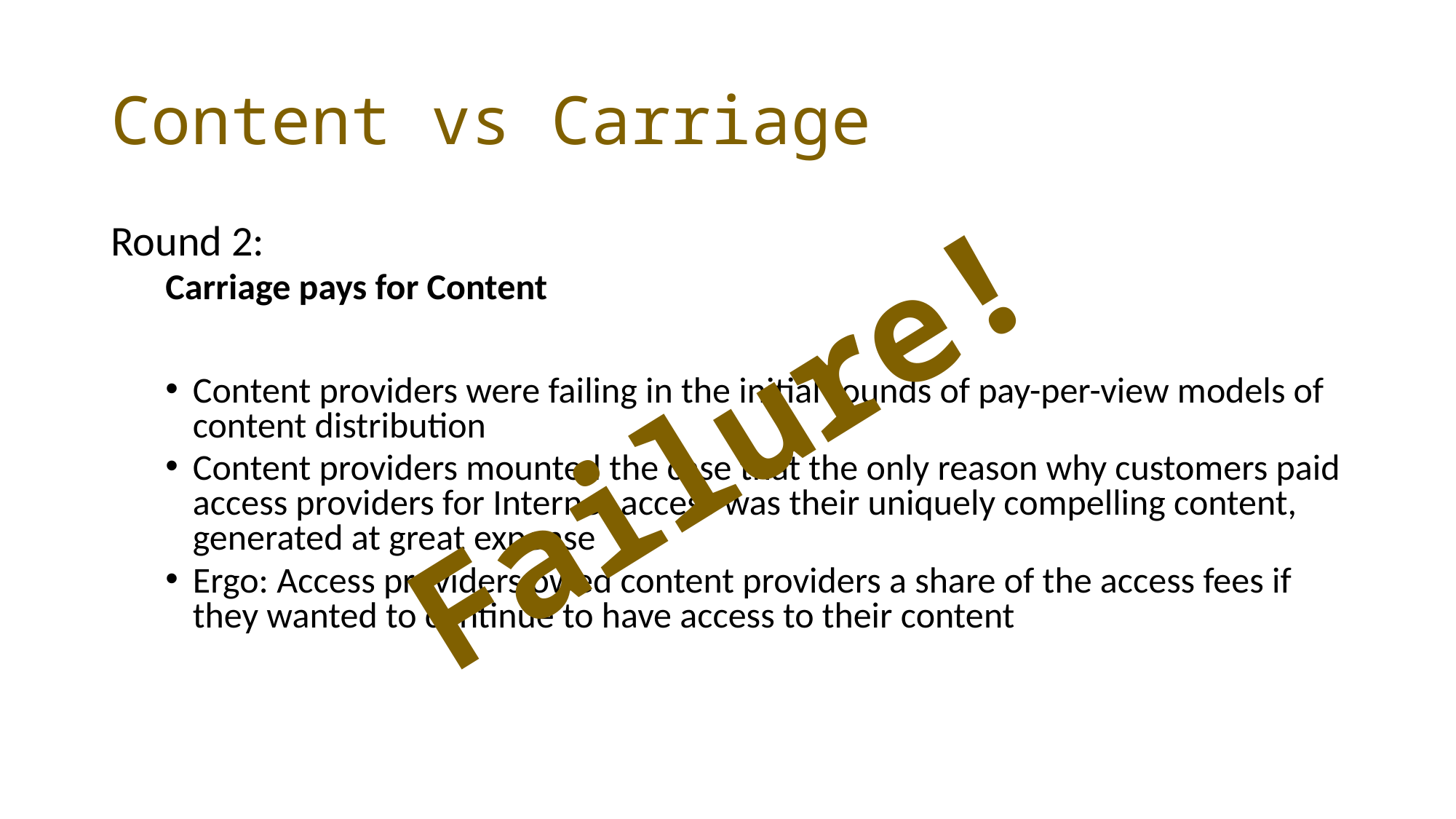

# Content vs Carriage
Round 2:
Carriage pays for Content

Content providers were failing in the initial rounds of pay-per-view models of content distribution
Content providers mounted the case that the only reason why customers paid access providers for Internet access was their uniquely compelling content, generated at great expense
Ergo: Access providers owed content providers a share of the access fees if they wanted to continue to have access to their content
Failure!